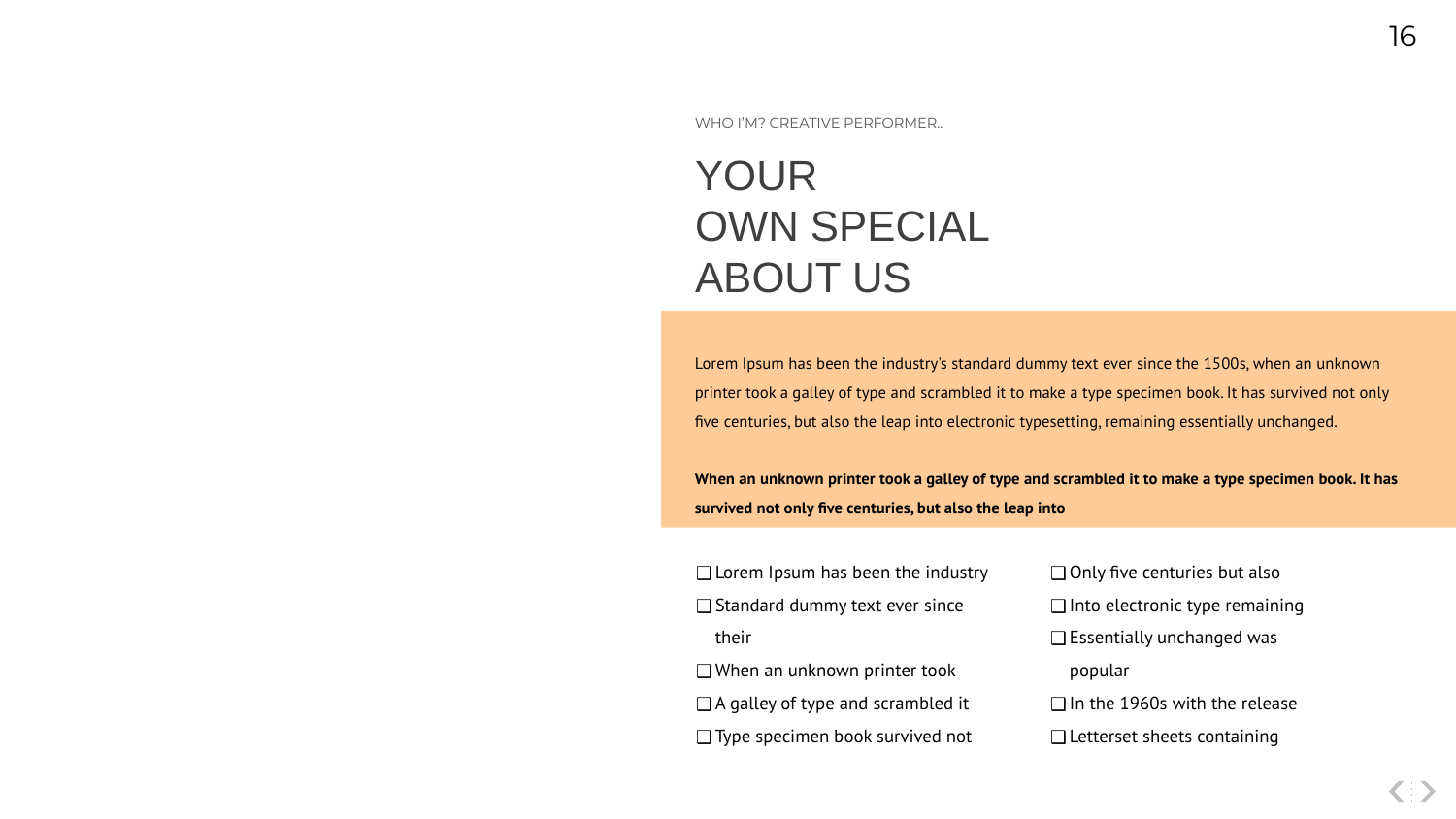

16
WHO I’M? CREATIVE PERFORMER..
YOUR
OWN SPECIAL
ABOUT US

Lorem Ipsum has been the industry's standard dummy text ever since the 1500s, when an unknown printer took a galley of type and scrambled it to make a type specimen book. It has survived not only five centuries, but also the leap into electronic typesetting, remaining essentially unchanged.

When an unknown printer took a galley of type and scrambled it to make a type specimen book. It has survived not only five centuries, but also the leap into
Lorem Ipsum has been the industry
Standard dummy text ever since their
When an unknown printer took
A galley of type and scrambled it
Type specimen book survived not
Only five centuries but also
Into electronic type remaining
Essentially unchanged was popular
In the 1960s with the release
Letterset sheets containing